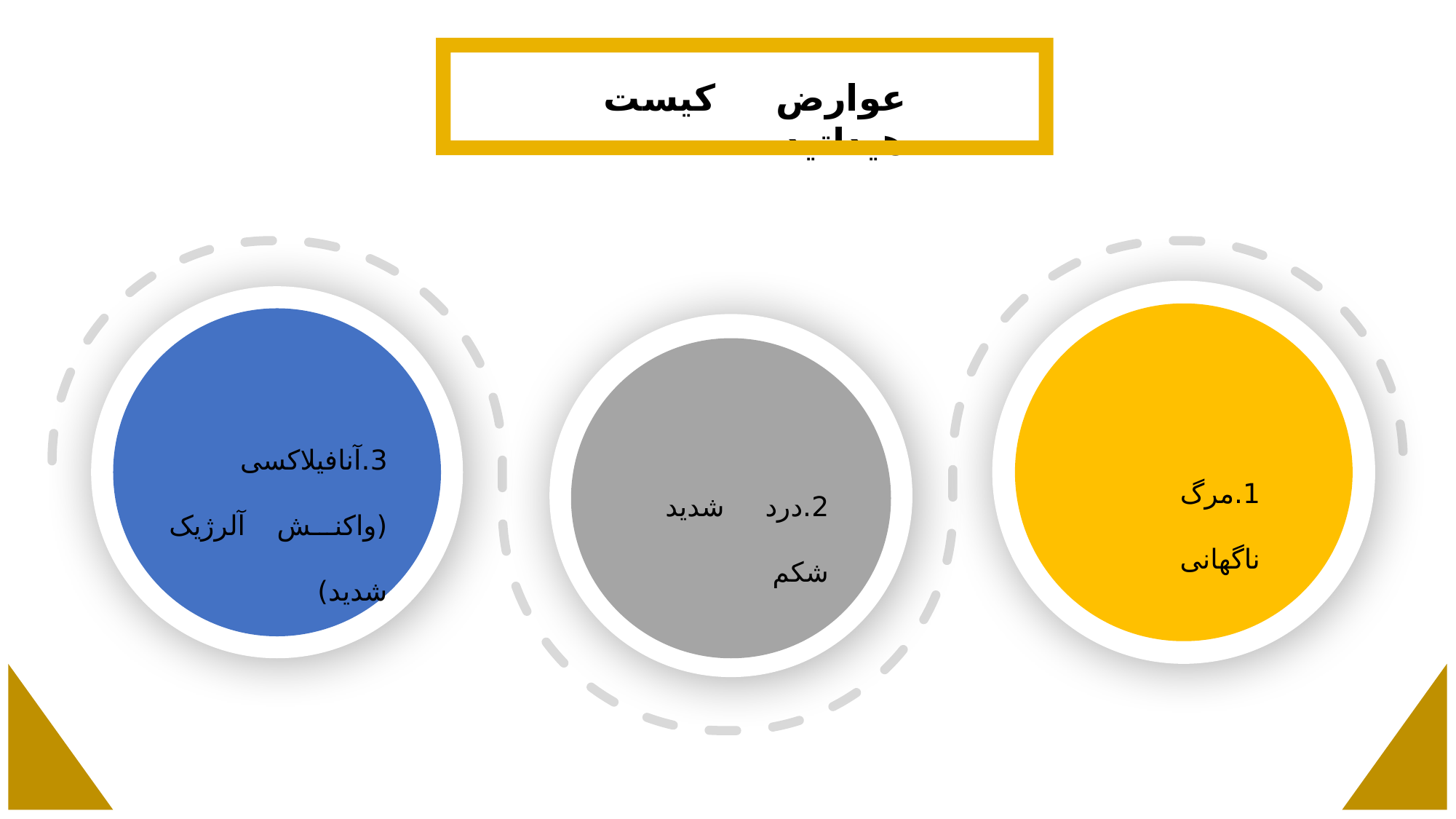

عوارض کیست هیداتید

3.آنافیلاکسی (واکنش آلرژیک شدید)
1.مرگ ناگهانی
2.درد شدید شکم